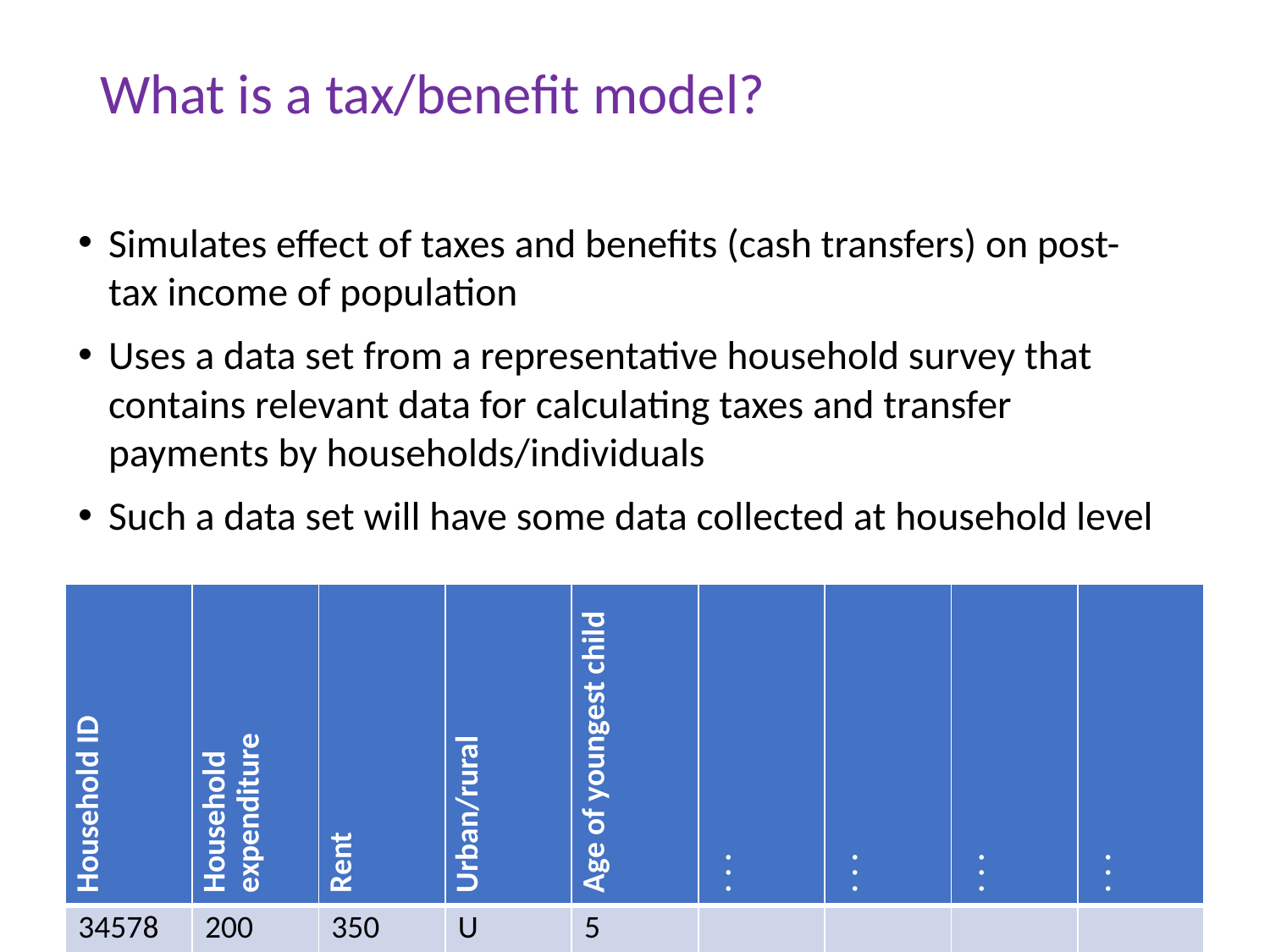

# What is a tax/benefit model?
Simulates effect of taxes and benefits (cash transfers) on post-tax income of population
Uses a data set from a representative household survey that contains relevant data for calculating taxes and transfer payments by households/individuals
Such a data set will have some data collected at household level

| Household ID | Household expenditure | Rent | Urban/rural | Age of youngest child | . . . | . . . | . . . | . . . |
| --- | --- | --- | --- | --- | --- | --- | --- | --- |
| 34578 | 200 | 350 | U | 5 |  |  |  |  |
| 34579 | 750 | 0 | R | 2 |  |  |  |  |